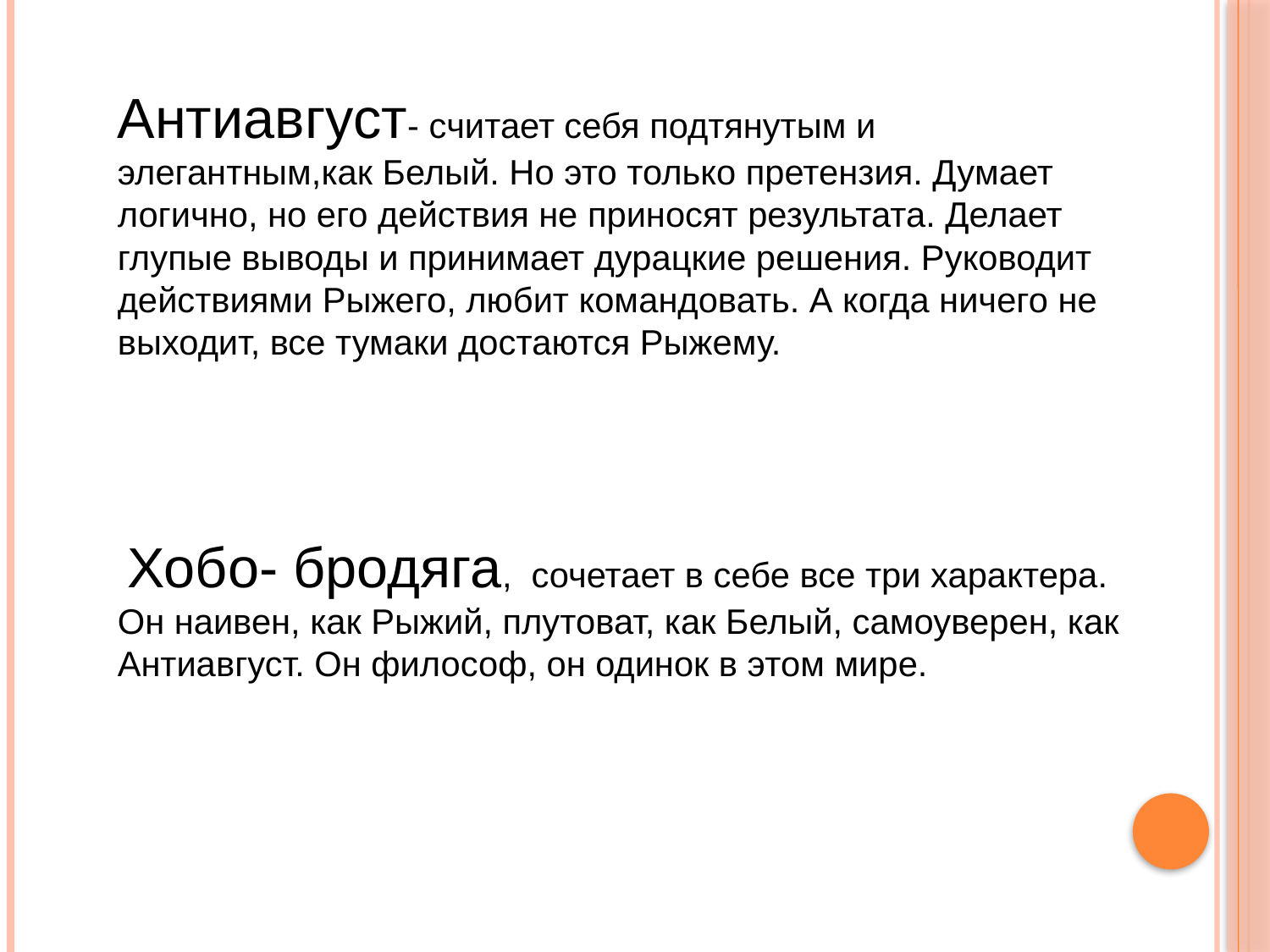

Антиавгуст- считает себя подтянутым и элегантным,как Белый. Но это только претензия. Думает логично, но его действия не приносят результата. Делает глупые выводы и принимает дурацкие решения. Руководит действиями Рыжего, любит командовать. А когда ничего не выходит, все тумаки достаются Рыжему.

 Хобо- бродяга,  сочетает в себе все три характера. Он наивен, как Рыжий, плутоват, как Белый, самоуверен, как Антиавгуст. Он философ, он одинок в этом мире.